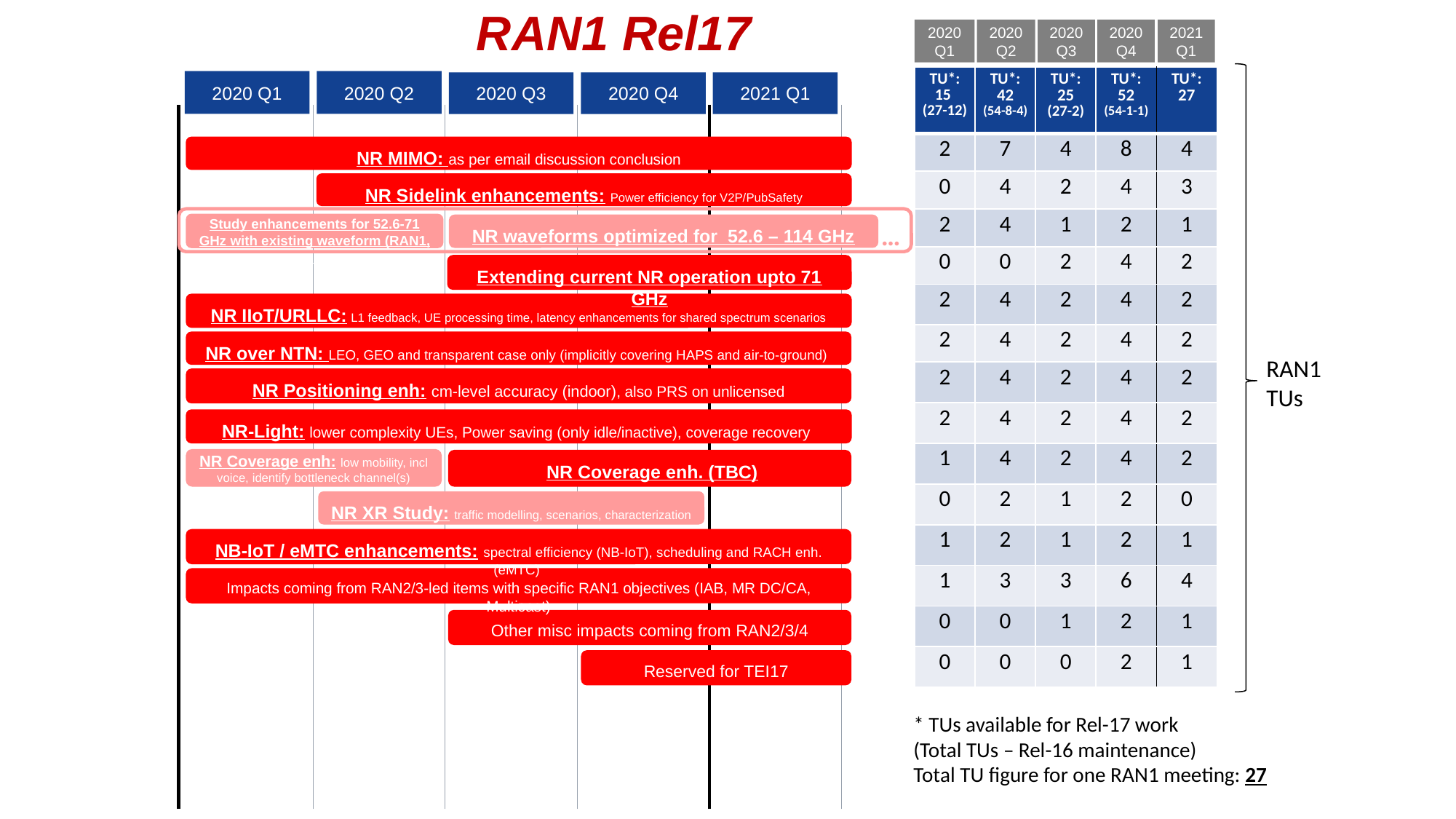

# RAN1 Rel17
2020Q1
2020 Q2
2020Q3
2020Q4
2021 Q1

| TU\*: 15 (27-12) | TU\*: 42 (54-8-4) | TU\*: 25 (27-2) | TU\*: 52 (54-1-1) | TU\*: 27 |
| --- | --- | --- | --- | --- |
| 2 | 7 | 4 | 8 | 4 |
| 0 | 4 | 2 | 4 | 3 |
| 2 | 4 | 1 | 2 | 1 |
| 0 | 0 | 2 | 4 | 2 |
| 2 | 4 | 2 | 4 | 2 |
| 2 | 4 | 2 | 4 | 2 |
| 2 | 4 | 2 | 4 | 2 |
| 2 | 4 | 2 | 4 | 2 |
| 1 | 4 | 2 | 4 | 2 |
| 0 | 2 | 1 | 2 | 0 |
| 1 | 2 | 1 | 2 | 1 |
| 1 | 3 | 3 | 6 | 4 |
| 0 | 0 | 1 | 2 | 1 |
| 0 | 0 | 0 | 2 | 1 |
2020 Q2
2020 Q1
2020 Q3
2020 Q4
2021 Q1
NR MIMO: as per email discussion conclusion
NR Sidelink enhancements: Power efficiency for V2P/PubSafety

…
Study enhancements for 52.6-71 GHz with existing waveform (RAN1, RAN4)
NR waveforms optimized for  52.6 – 114 GHz
Extending current NR operation upto 71 GHz

NR IIoT/URLLC: L1 feedback, UE processing time, latency enhancements for shared spectrum scenarios
NR over NTN: LEO, GEO and transparent case only (implicitly covering HAPS and air-to-ground)
RAN1
TUs
NR Positioning enh: cm-level accuracy (indoor), also PRS on unlicensed
NR-Light: lower complexity UEs, Power saving (only idle/inactive), coverage recovery
NR Coverage enh: low mobility, incl voice, identify bottleneck channel(s)
 NR Coverage enh. (TBC)
NR XR Study: traffic modelling, scenarios, characterization
NB-IoT / eMTC enhancements: spectral efficiency (NB-IoT), scheduling and RACH enh. (eMTC)
Impacts coming from RAN2/3-led items with specific RAN1 objectives (IAB, MR DC/CA, Multicast)
Other misc impacts coming from RAN2/3/4
Reserved for TEI17
* TUs available for Rel-17 work
(Total TUs – Rel-16 maintenance)
Total TU figure for one RAN1 meeting: 27